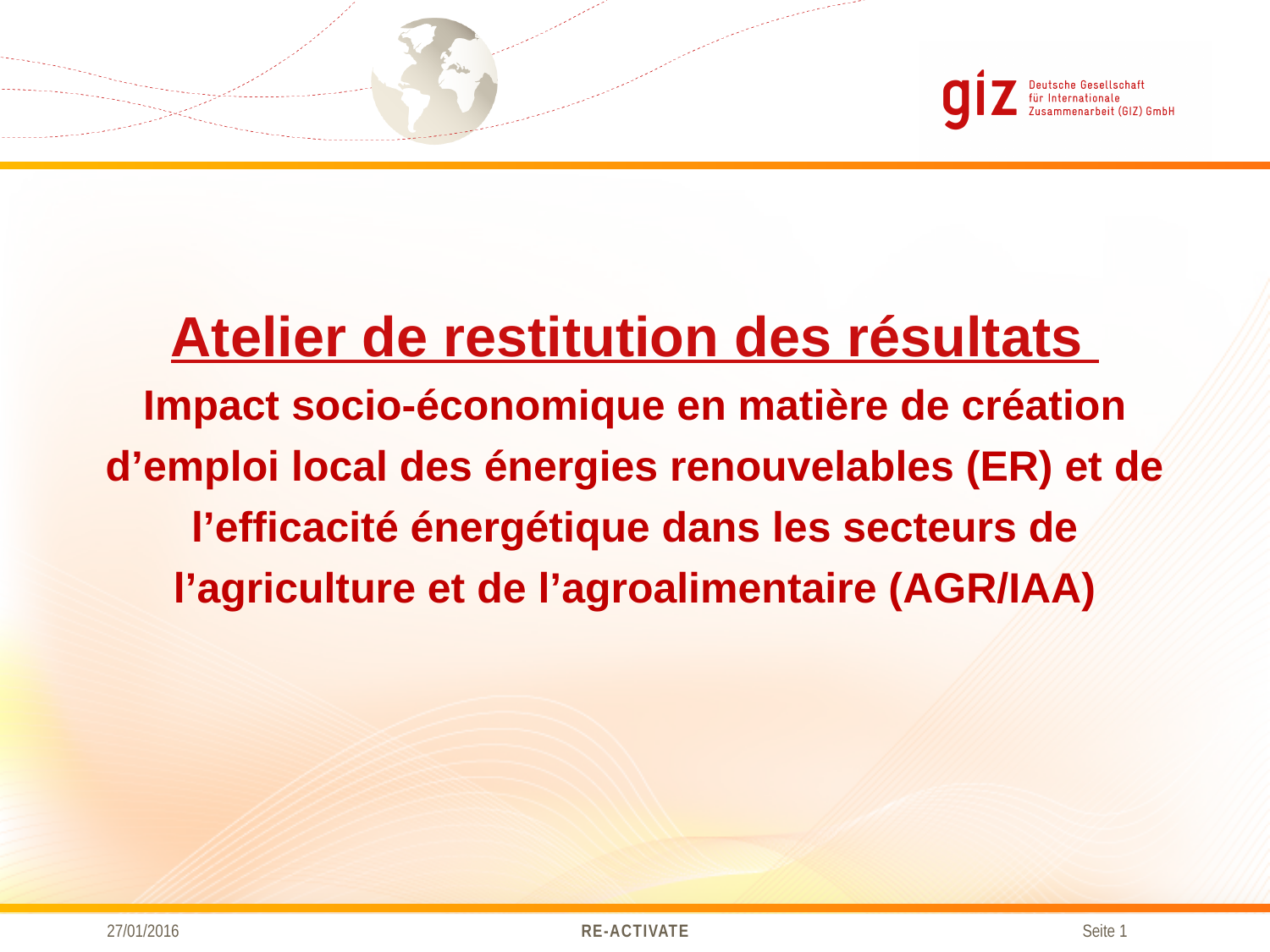

Atelier de restitution des résultats
Impact socio-économique en matière de création d’emploi local des énergies renouvelables (ER) et de l’efficacité énergétique dans les secteurs de l’agriculture et de l’agroalimentaire (AGR/IAA)

27/01/2016
RE-ACTIVATE